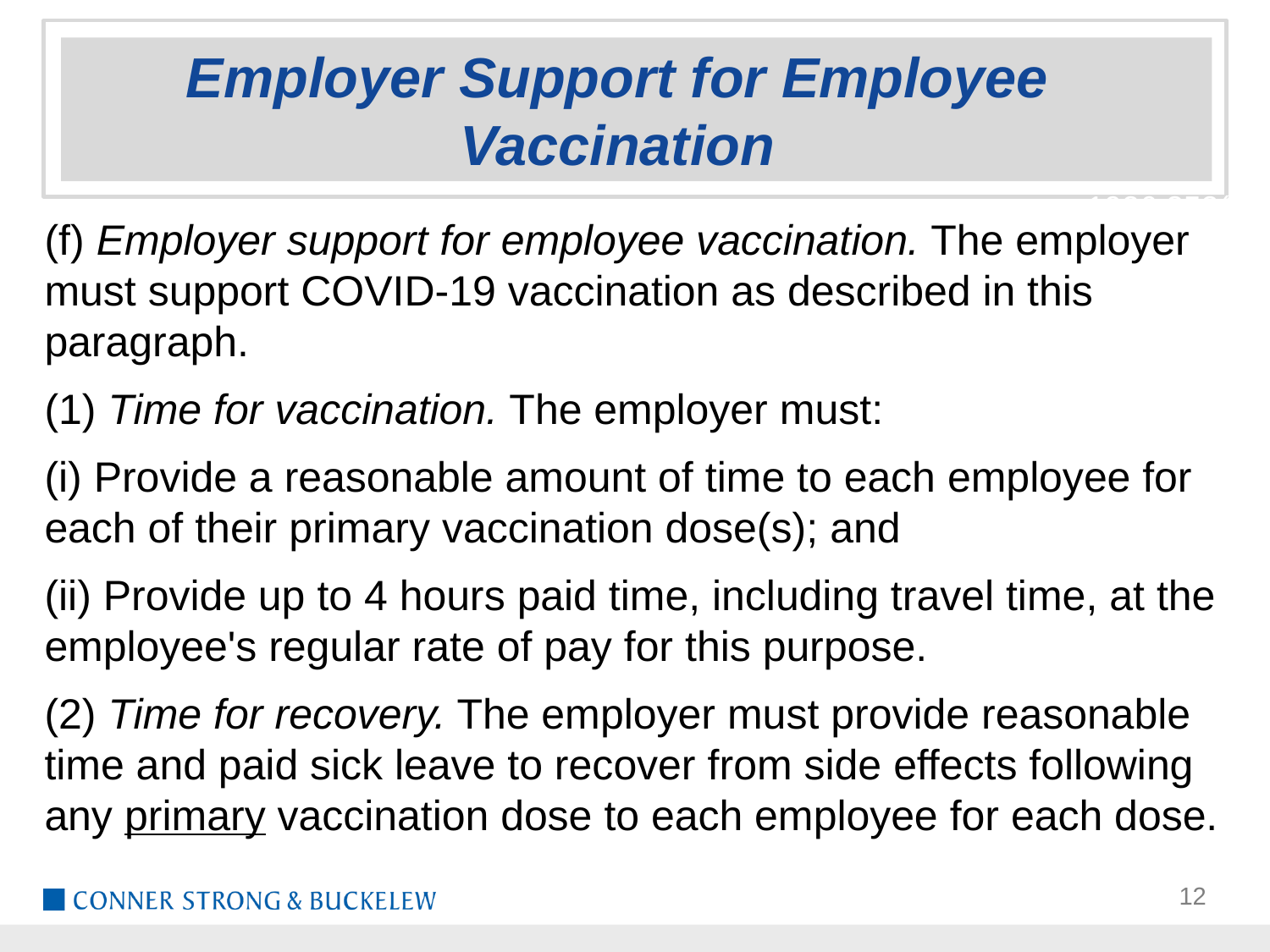

# Employer Support for Employee Vaccination
1926.352(h)
(f) Employer support for employee vaccination. The employer must support COVID-19 vaccination as described in this paragraph.
(1) Time for vaccination. The employer must:
(i) Provide a reasonable amount of time to each employee for each of their primary vaccination dose(s); and
(ii) Provide up to 4 hours paid time, including travel time, at the employee's regular rate of pay for this purpose.
(2) Time for recovery. The employer must provide reasonable time and paid sick leave to recover from side effects following any primary vaccination dose to each employee for each dose.